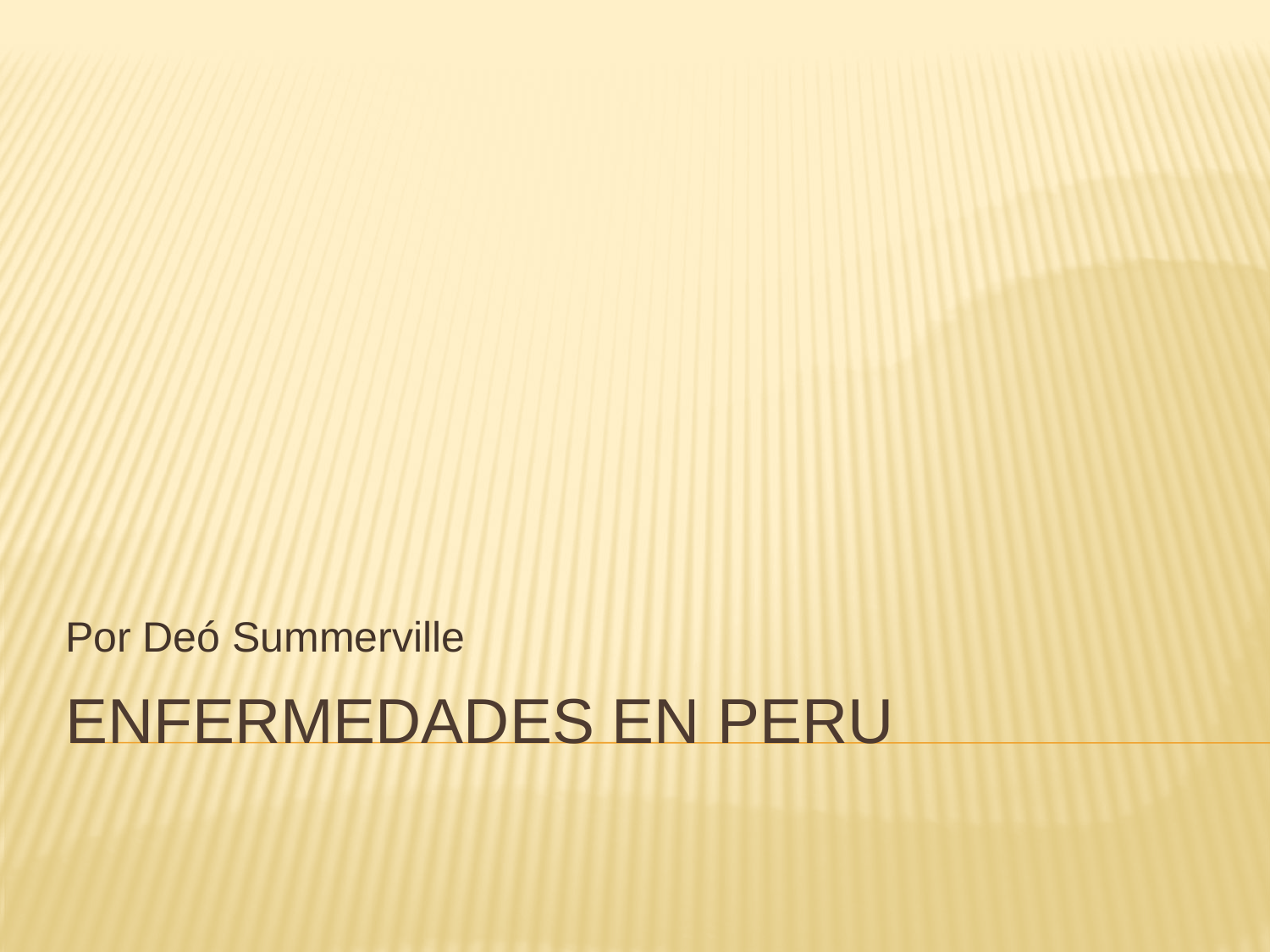

Por Deó Summerville
# Enfermedades en peru